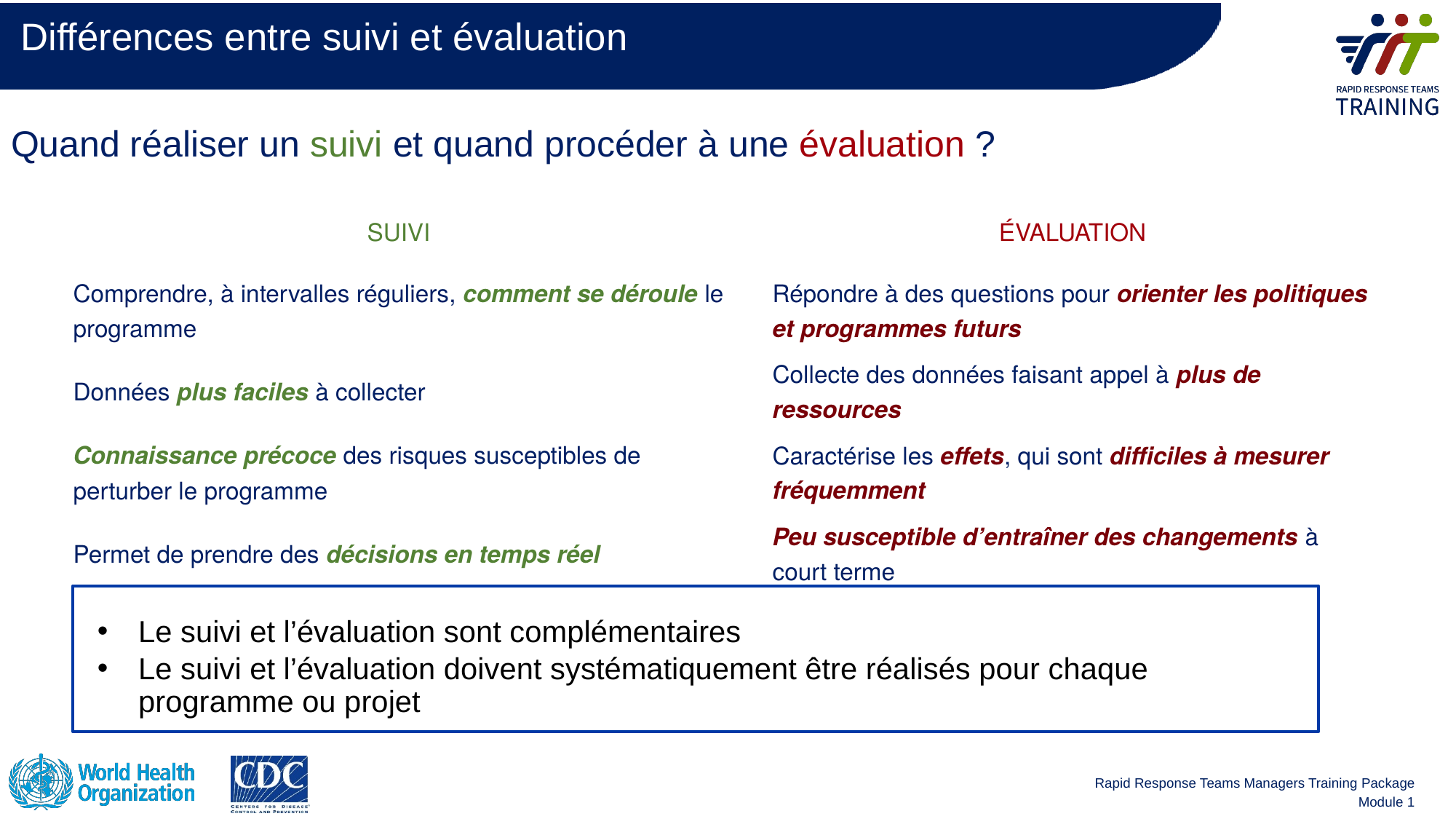

# Différences entre suivi et évaluation
Quand réaliser un suivi et quand procéder à une évaluation ?
| SUIVI |  | ÉVALUATION |
| --- | --- | --- |
| Comprendre, à intervalles réguliers, comment se déroule le programme |  | Répondre à des questions pour orienter les politiques et programmes futurs |
| Données plus faciles à collecter |  | Collecte des données faisant appel à plus de ressources |
| Connaissance précoce des risques susceptibles de perturber le programme |  | Caractérise les effets, qui sont difficiles à mesurer fréquemment |
| Permet de prendre des décisions en temps réel |  | Peu susceptible d’entraîner des changements à court terme |

Le suivi et l’évaluation sont complémentaires
Le suivi et l’évaluation doivent systématiquement être réalisés pour chaque programme ou projet